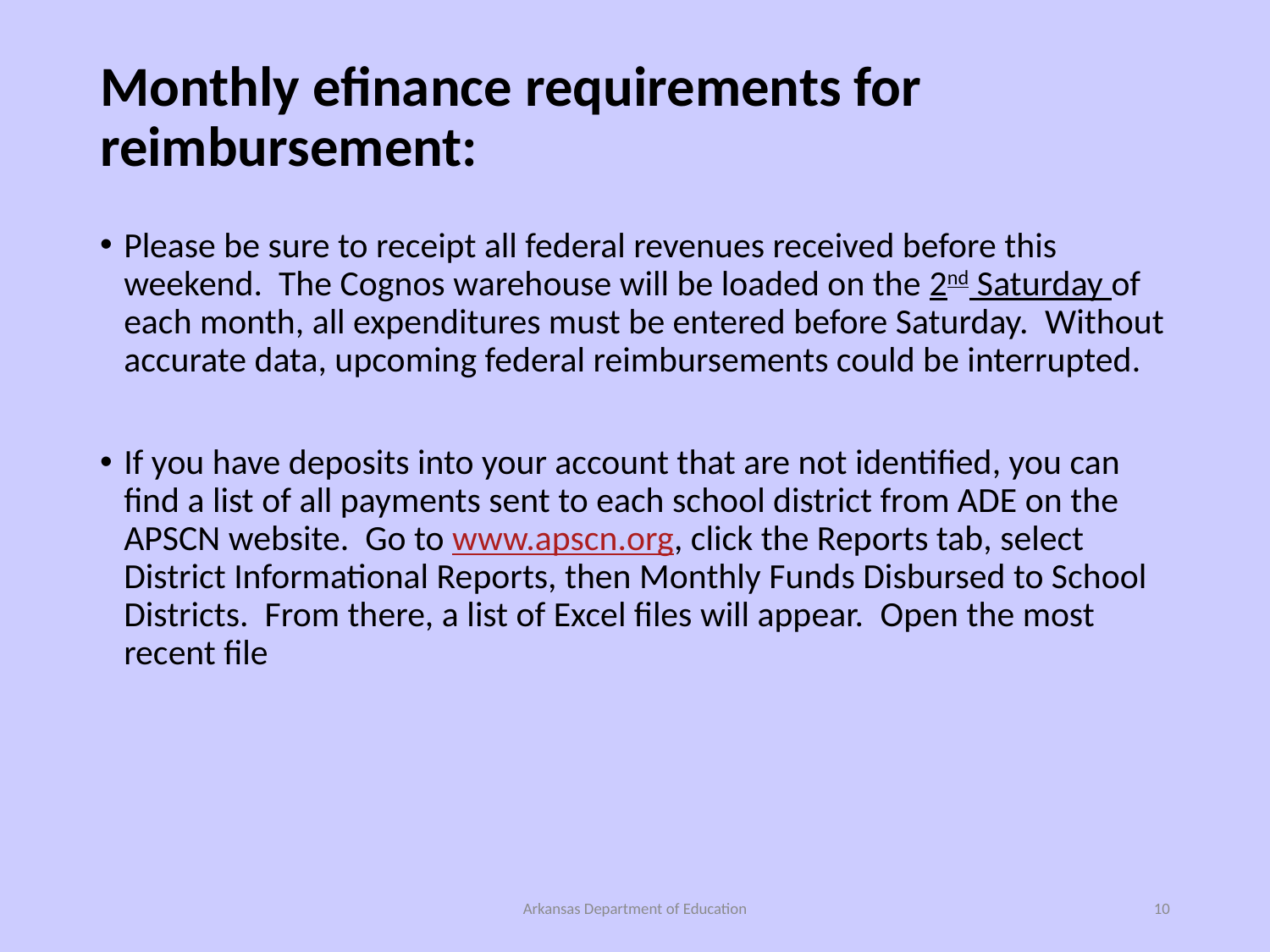

# Monthly efinance requirements for reimbursement:
Please be sure to receipt all federal revenues received before this weekend.  The Cognos warehouse will be loaded on the 2nd Saturday of each month, all expenditures must be entered before Saturday.  Without accurate data, upcoming federal reimbursements could be interrupted.

If you have deposits into your account that are not identified, you can find a list of all payments sent to each school district from ADE on the APSCN website.  Go to www.apscn.org, click the Reports tab, select District Informational Reports, then Monthly Funds Disbursed to School Districts.  From there, a list of Excel files will appear.  Open the most recent file
Arkansas Department of Education
10